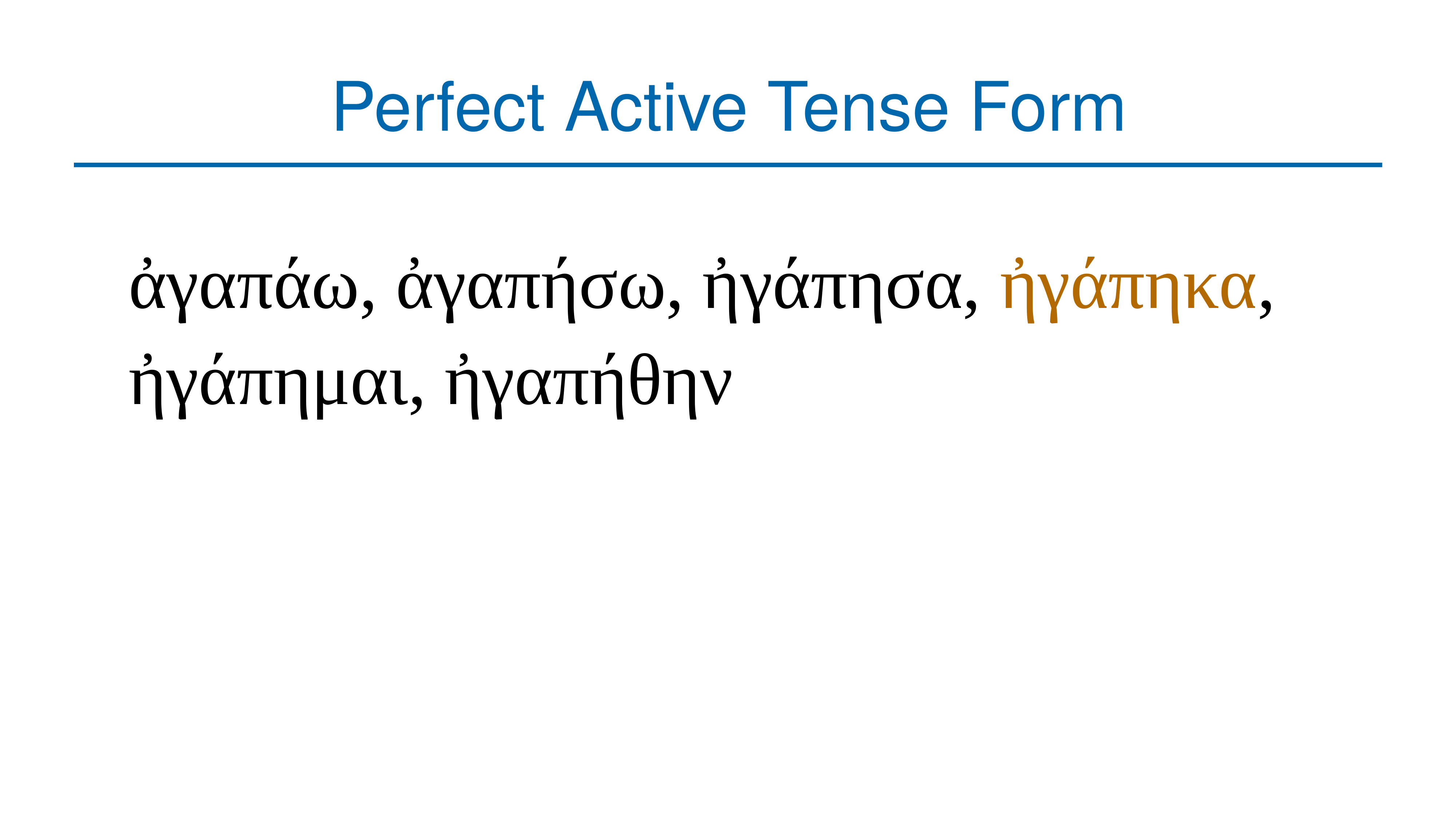

# Perfect Active Tense Form
ἀγαπάω, ἀγαπήσω, ἠγάπησα, ἠγάπηκα, ἠγάπημαι, ἠγαπήθην